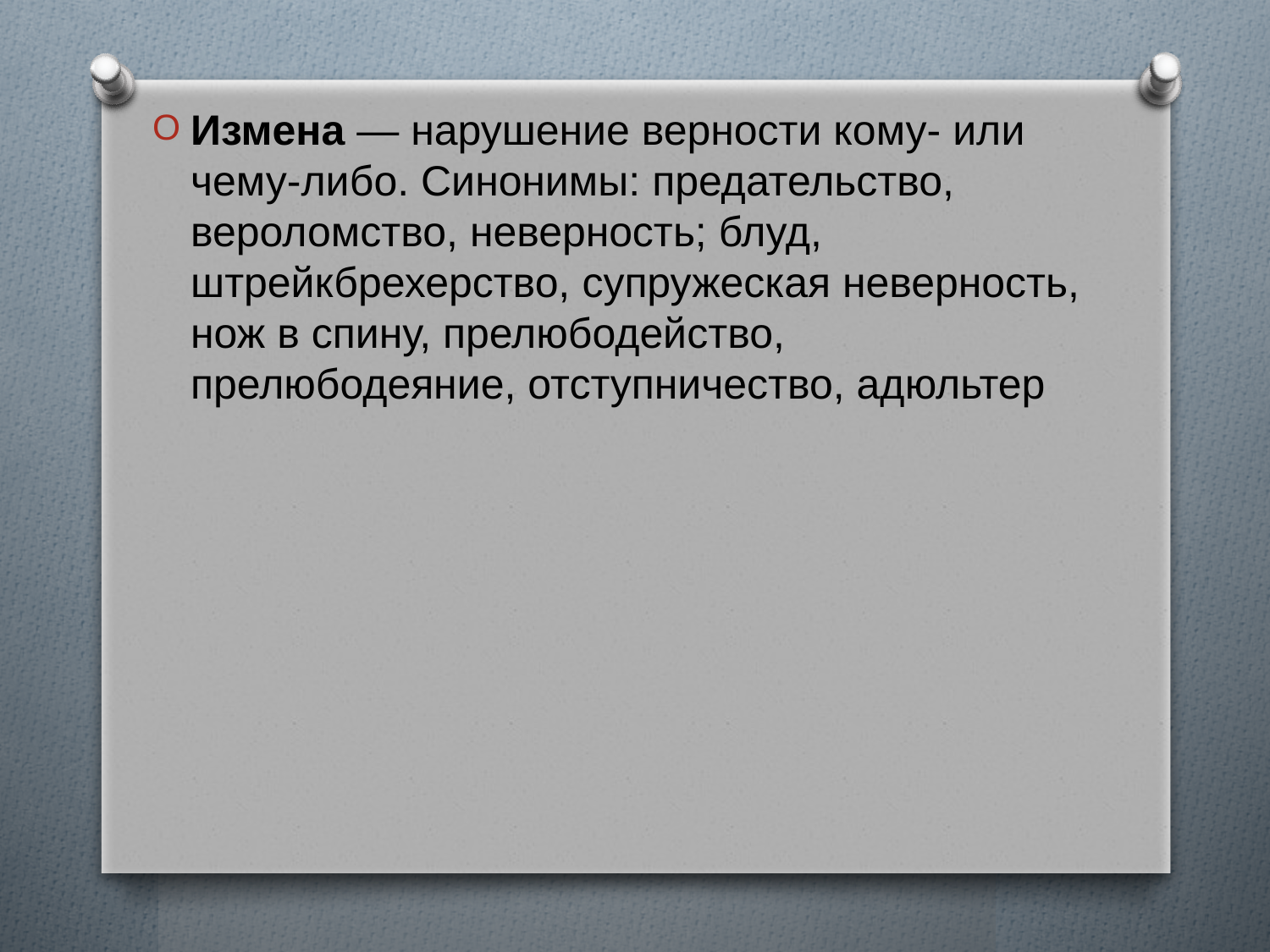

Измена — нарушение верности кому- или чему-либо. Синонимы: предательство, вероломство, неверность; блуд, штрейкбрехерство, супружеская неверность, нож в спину, прелюбодейство, прелюбодеяние, отступничество, адюльтер